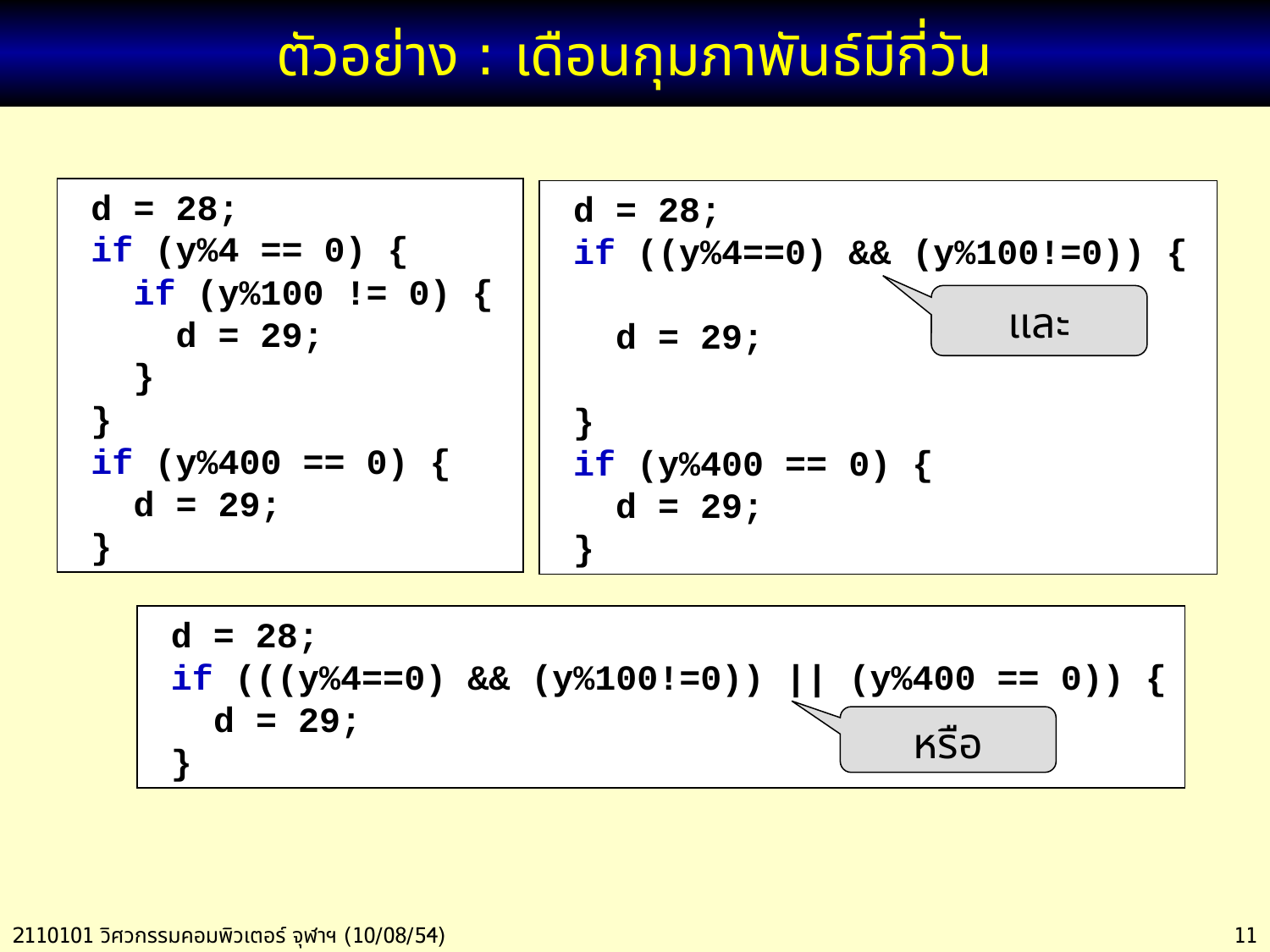

# ตัวอย่าง : เดือนกุมภาพันธ์มีกี่วัน
 d = 28;
 if (y%4 == 0) {
   if (y%100 != 0) {
     d = 29;
   }
 }
 if (y%400 == 0) {
   d = 29;
 }
 d = 28;
 if ((y%4==0) && (y%100!=0)) {

   d = 29;

 }
 if (y%400 == 0) {
   d = 29;
 }
และ
 d = 28;
 if (((y%4==0) && (y%100!=0)) || (y%400 == 0)) {
   d = 29;
 }
หรือ